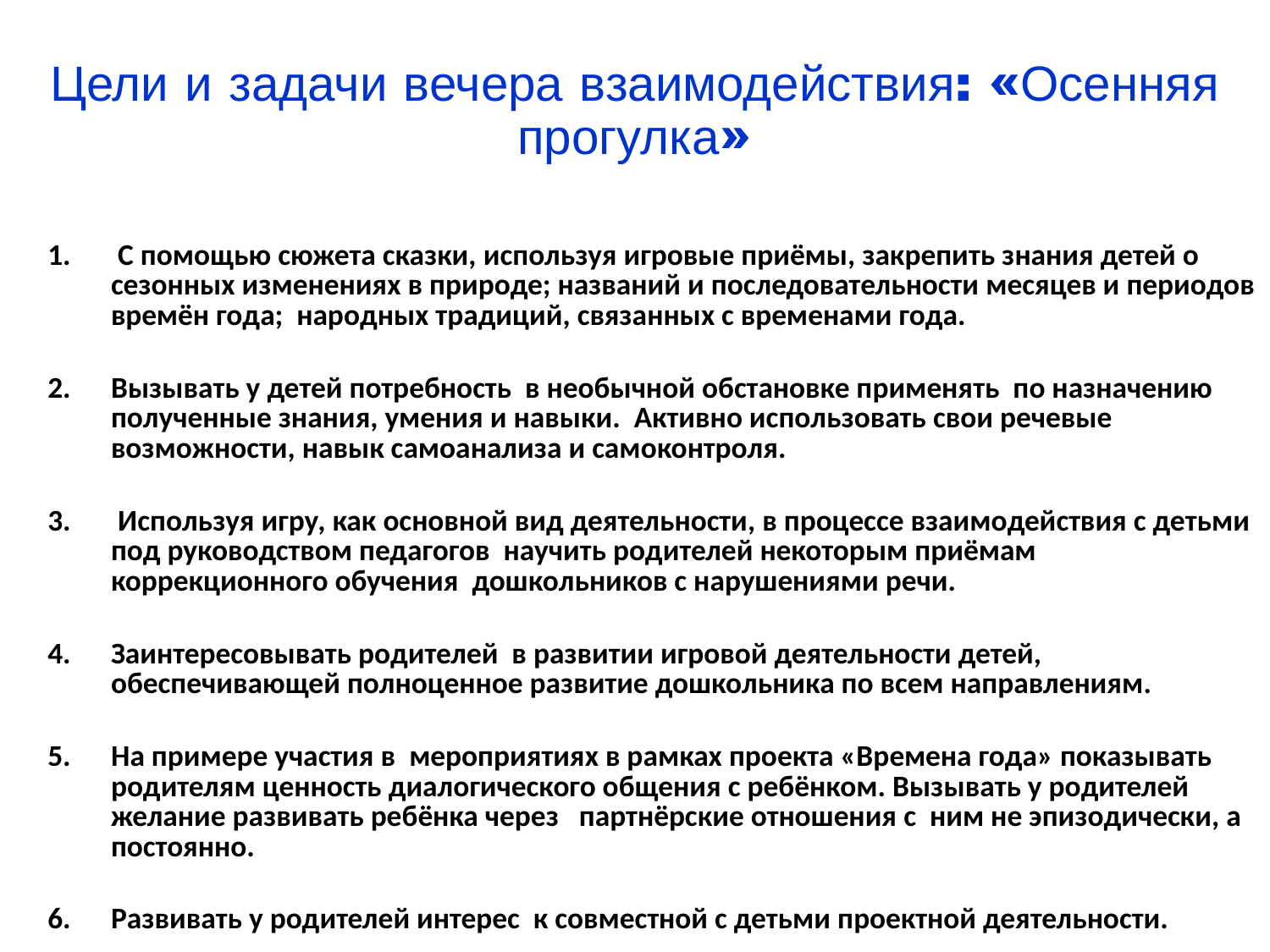

Цели и задачи вечера взаимодействия: «Осенняя прогулка»
 С помощью сюжета сказки, используя игровые приёмы, закрепить знания детей о сезонных изменениях в природе; названий и последовательности месяцев и периодов времён года;  народных традиций, связанных с временами года.

Вызывать у детей потребность  в необычной обстановке применять  по назначению  полученные знания, умения и навыки.  Активно использовать свои речевые возможности, навык самоанализа и самоконтроля.

 Используя игру, как основной вид деятельности, в процессе взаимодействия с детьми под руководством педагогов  научить родителей некоторым приёмам  коррекционного обучения  дошкольников с нарушениями речи.

Заинтересовывать родителей  в развитии игровой деятельности детей, обеспечивающей полноценное развитие дошкольника по всем направлениям.

На примере участия в  мероприятиях в рамках проекта «Времена года» показывать родителям ценность диалогического общения с ребёнком. Вызывать у родителей желание развивать ребёнка через   партнёрские отношения с  ним не эпизодически, а постоянно.

Развивать у родителей интерес  к совместной с детьми проектной деятельности.